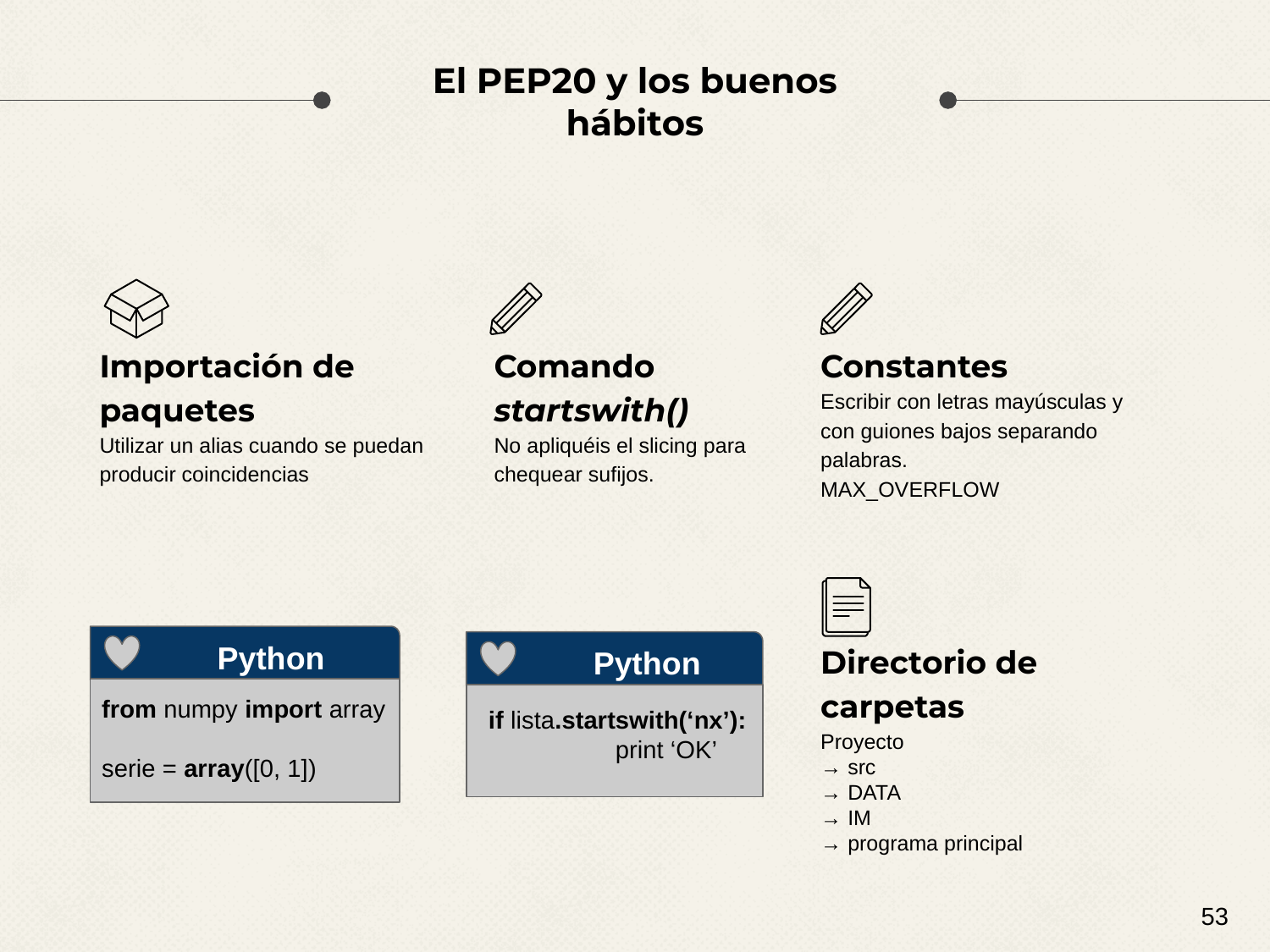

# El PEP20 y los buenos hábitos

Importación de paquetes
Utilizar un alias cuando se puedan producir coincidencias
Comando startswith()
No apliquéis el slicing para chequear sufijos.

Constantes
Escribir con letras mayúsculas y con guiones bajos separando palabras.
MAX_OVERFLOW

Directorio de carpetas
Proyecto
→ src
→ DATA
→ IM
→ programa principal
Python

Python

from numpy import array

serie = array([0, 1])

if lista.startswith(‘nx’):
	print ‘OK’
53